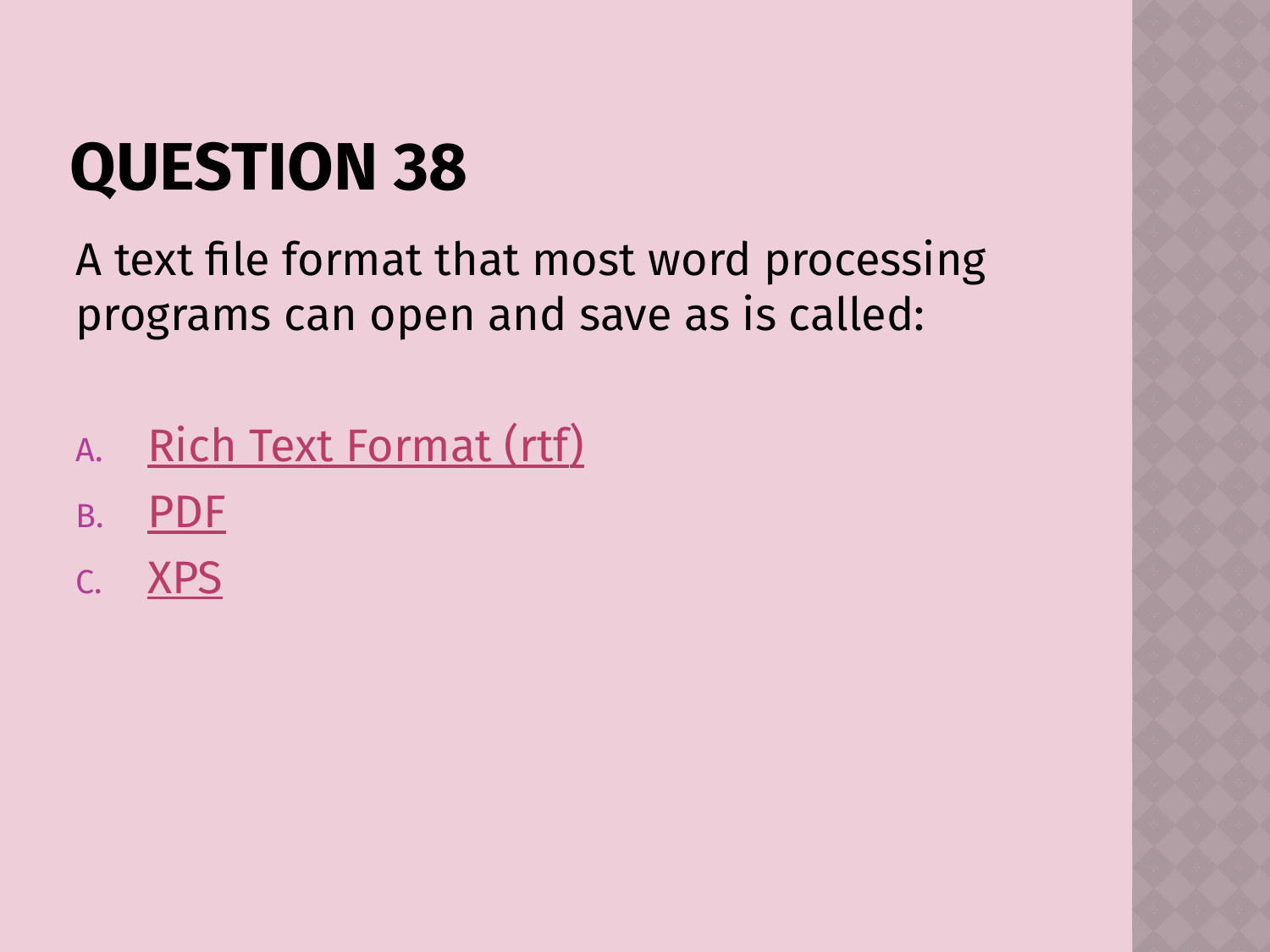

# Question 38
A text file format that most word processing programs can open and save as is called:

Rich Text Format (rtf)
PDF
XPS